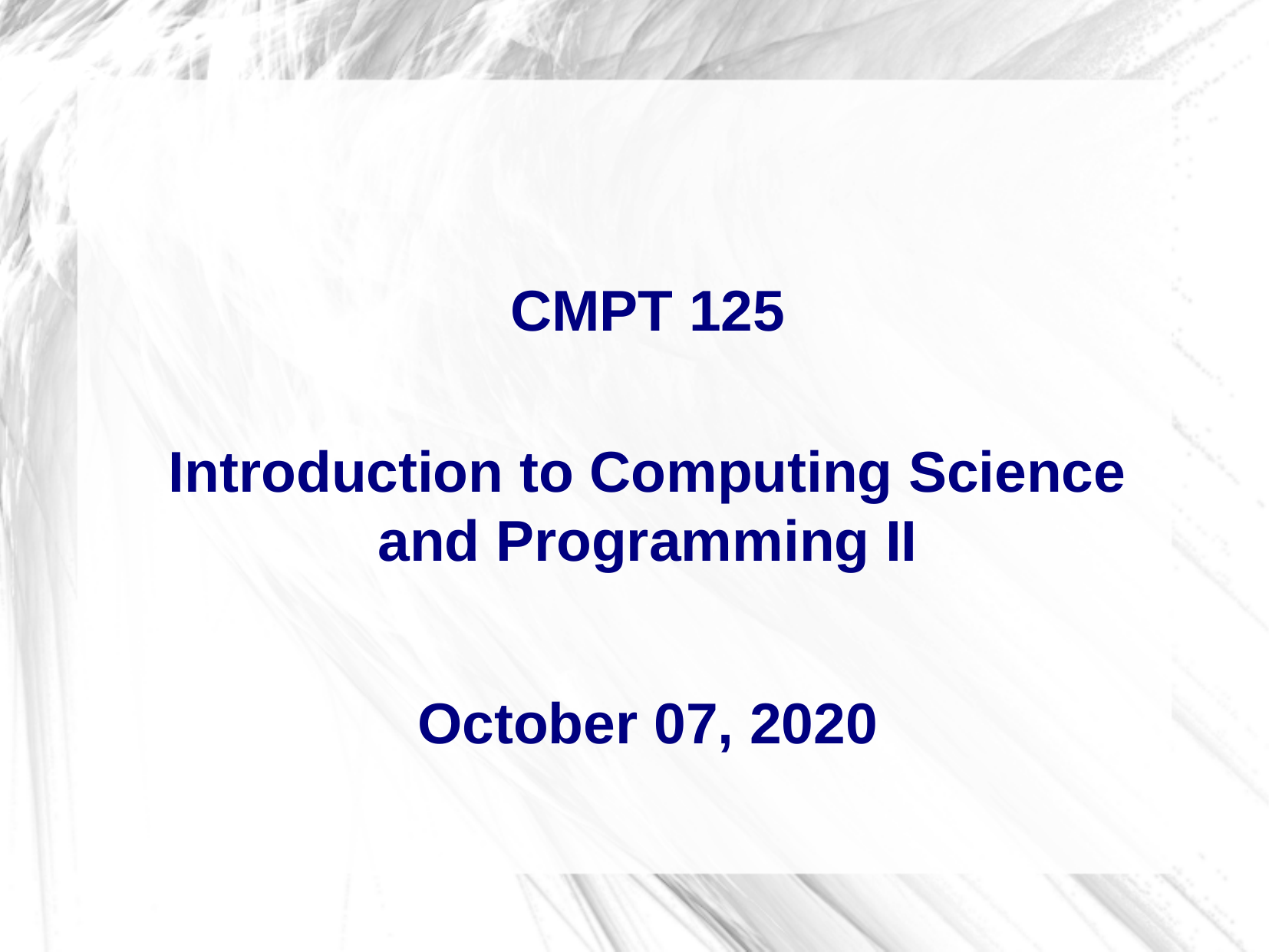

CMPT 125
Introduction to Computing Science
and Programming II

October 07, 2020